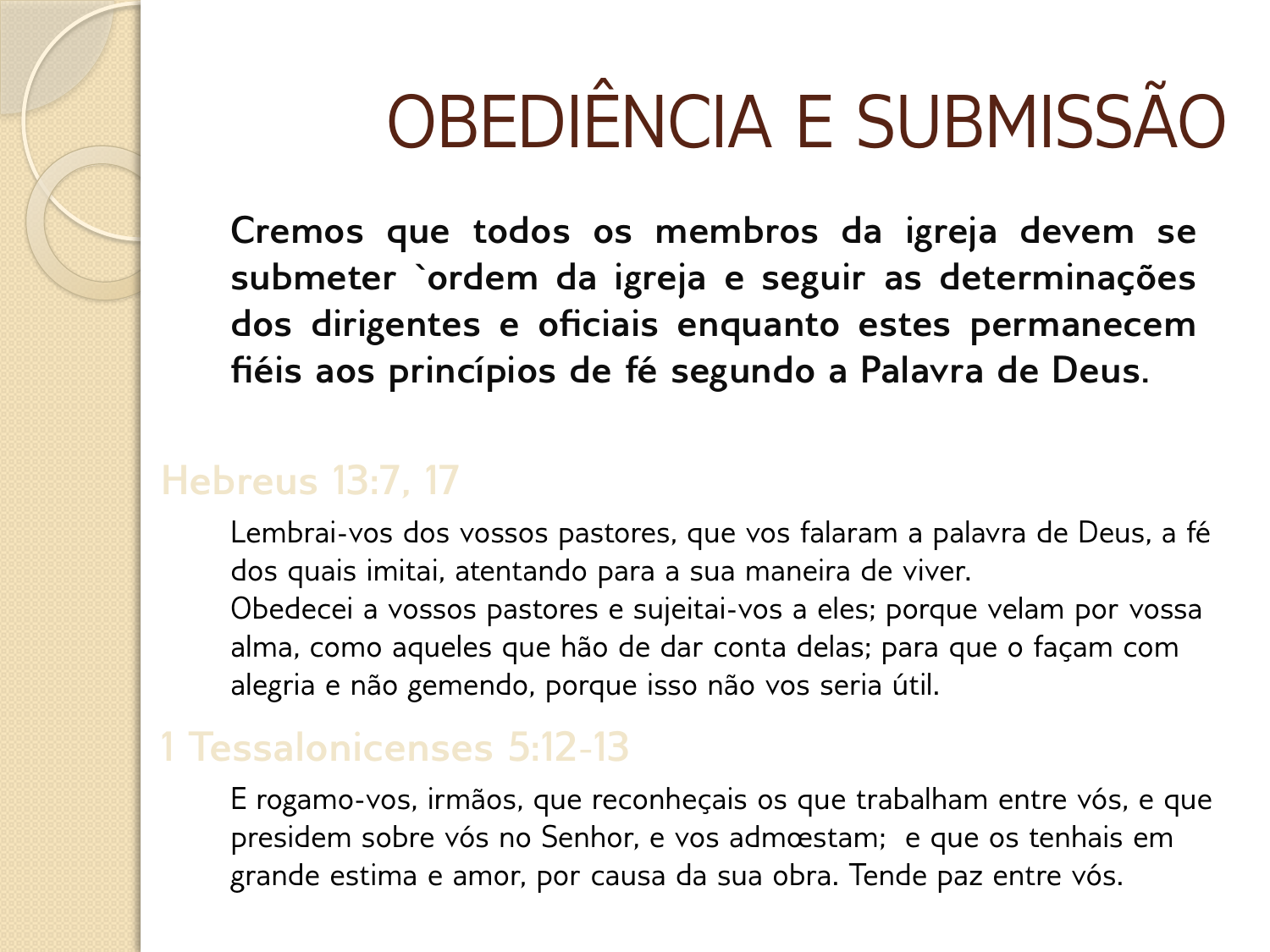

# OBEDIÊNCIA E SUBMISSÃO
Cremos que todos os membros da igreja devem se submeter `ordem da igreja e seguir as determinações dos dirigentes e oficiais enquanto estes permanecem fiéis aos princípios de fé segundo a Palavra de Deus.
Hebreus 13:7, 17
Lembrai-vos dos vossos pastores, que vos falaram a palavra de Deus, a fé dos quais imitai, atentando para a sua maneira de viver.
Obedecei a vossos pastores e sujeitai-vos a eles; porque velam por vossa alma, como aqueles que hão de dar conta delas; para que o façam com alegria e não gemendo, porque isso não vos seria útil.

1 Tessalonicenses 5:12-13
E rogamo-vos, irmãos, que reconheçais os que trabalham entre vós, e que presidem sobre vós no Senhor, e vos admoestam;  e que os tenhais em grande estima e amor, por causa da sua obra. Tende paz entre vós.